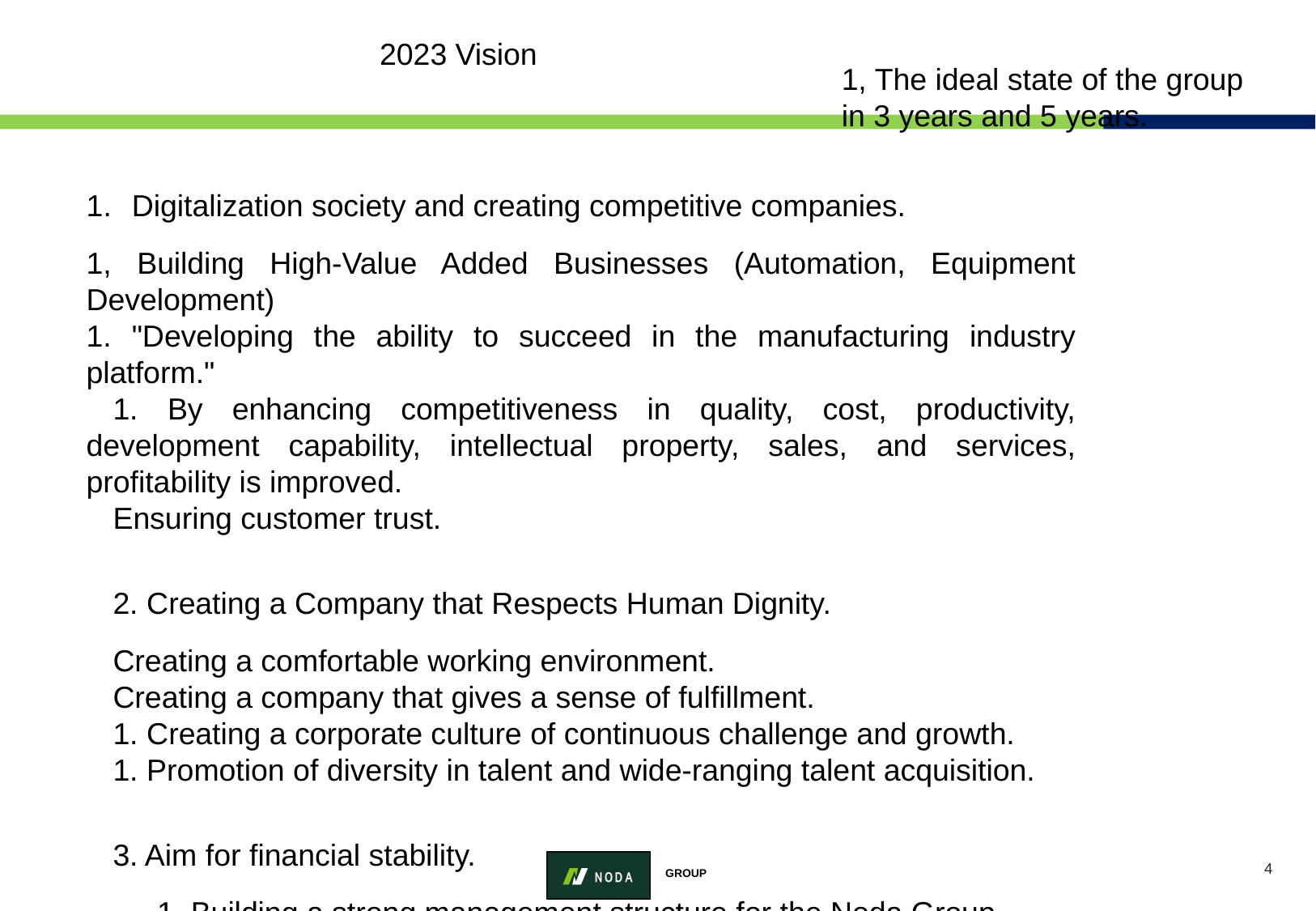

2023 Vision
1, The ideal state of the group in 3 years and 5 years.

Digitalization society and creating competitive companies.

1, Building High-Value Added Businesses (Automation, Equipment Development)
1. "Developing the ability to succeed in the manufacturing industry platform."
1. By enhancing competitiveness in quality, cost, productivity, development capability, intellectual property, sales, and services, profitability is improved.
Ensuring customer trust.

2. Creating a Company that Respects Human Dignity.

Creating a comfortable working environment.
Creating a company that gives a sense of fulfillment.
1. Creating a corporate culture of continuous challenge and growth.
1. Promotion of diversity in talent and wide-ranging talent acquisition.

3. Aim for financial stability.

1. Building a strong management structure for the Noda Group.
1. Inventory asset compression, promotion of fund mobilization.
1. Structural reform promotion for improving business profitability through visualization of numbers.
4